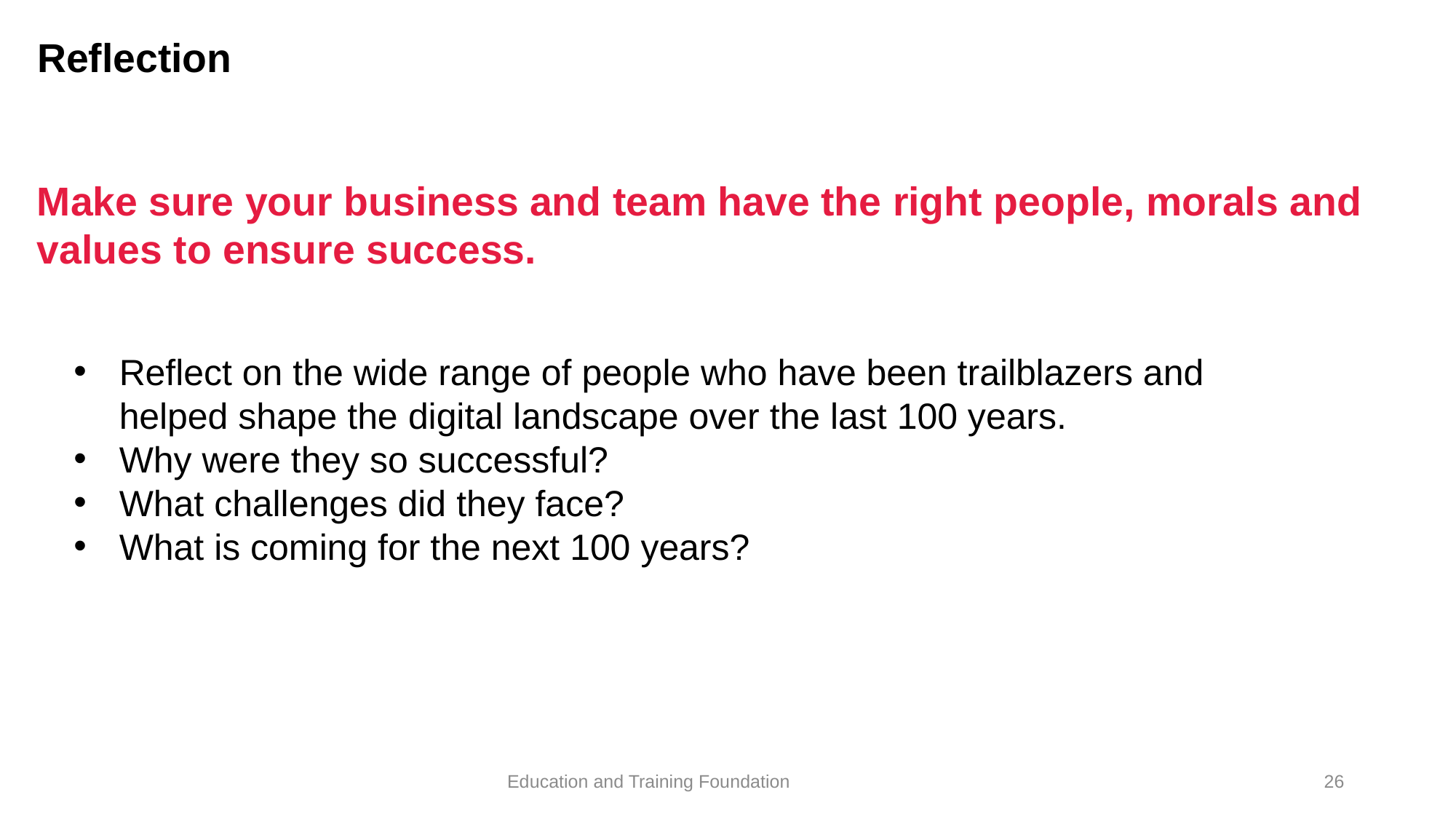

# Reflection
Make sure your business and team have the right people, morals and values to ensure success.

Reflect on the wide range of people who have been trailblazers and helped shape the digital landscape over the last 100 years.
Why were they so successful?
What challenges did they face?
What is coming for the next 100 years?
26
Education and Training Foundation